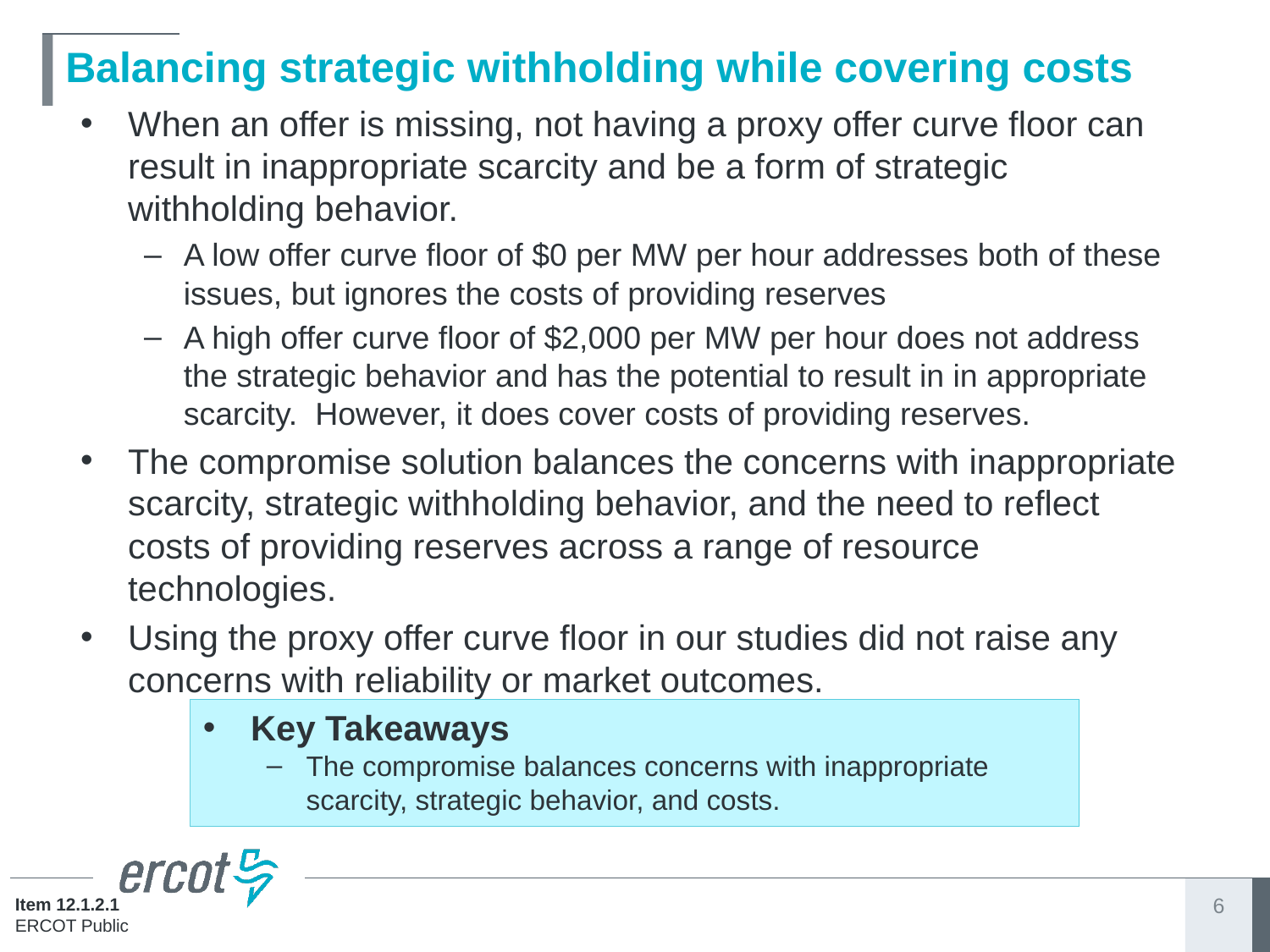

# Balancing strategic withholding while covering costs
When an offer is missing, not having a proxy offer curve floor can result in inappropriate scarcity and be a form of strategic withholding behavior.
A low offer curve floor of $0 per MW per hour addresses both of these issues, but ignores the costs of providing reserves
A high offer curve floor of $2,000 per MW per hour does not address the strategic behavior and has the potential to result in in appropriate scarcity.  However, it does cover costs of providing reserves.
The compromise solution balances the concerns with inappropriate scarcity, strategic withholding behavior, and the need to reflect costs of providing reserves across a range of resource technologies.
Using the proxy offer curve floor in our studies did not raise any concerns with reliability or market outcomes.
Key Takeaways
The compromise balances concerns with inappropriate scarcity, strategic behavior, and costs.

6